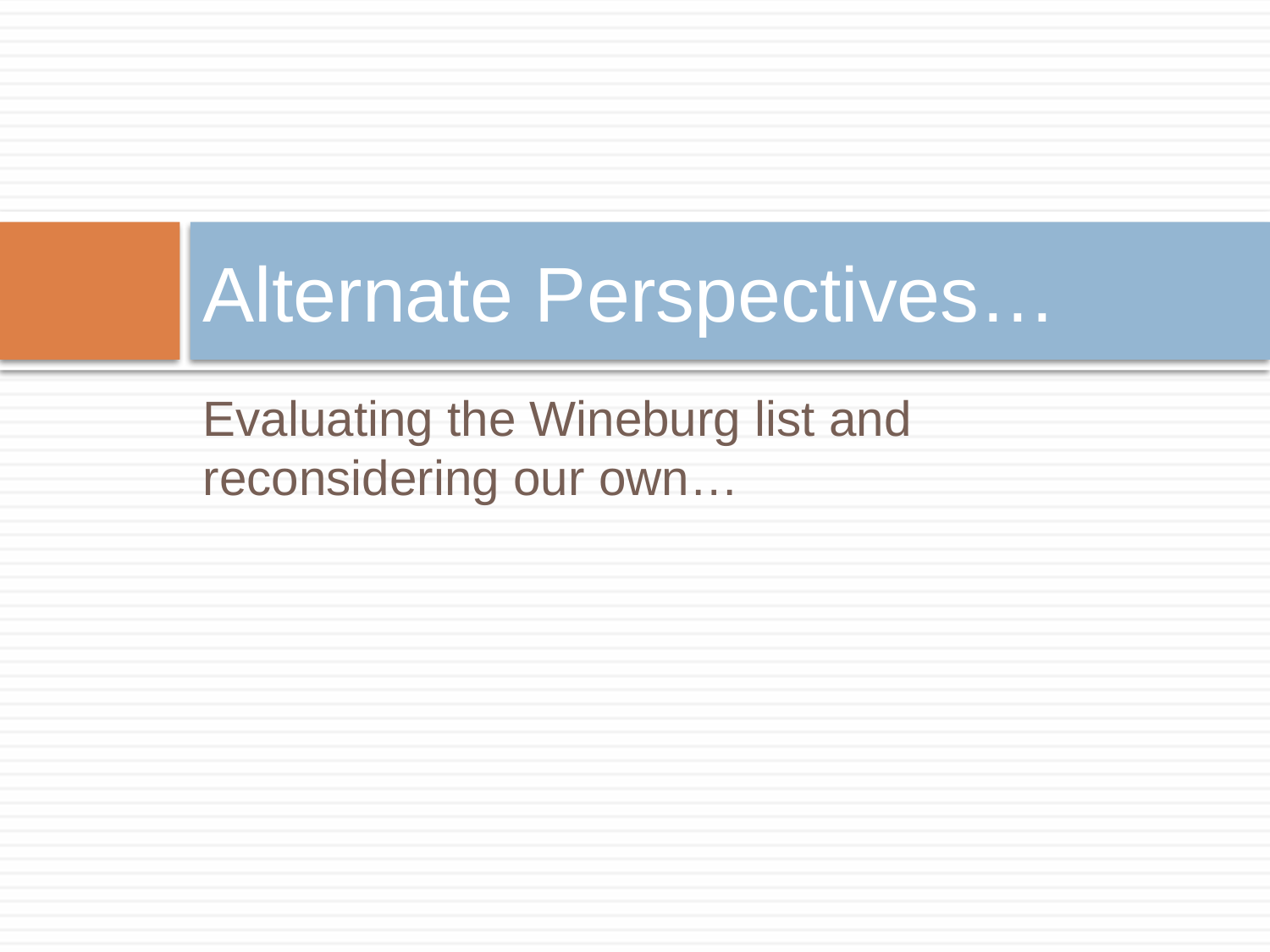

# Alternate Perspectives…
Evaluating the Wineburg list and reconsidering our own…